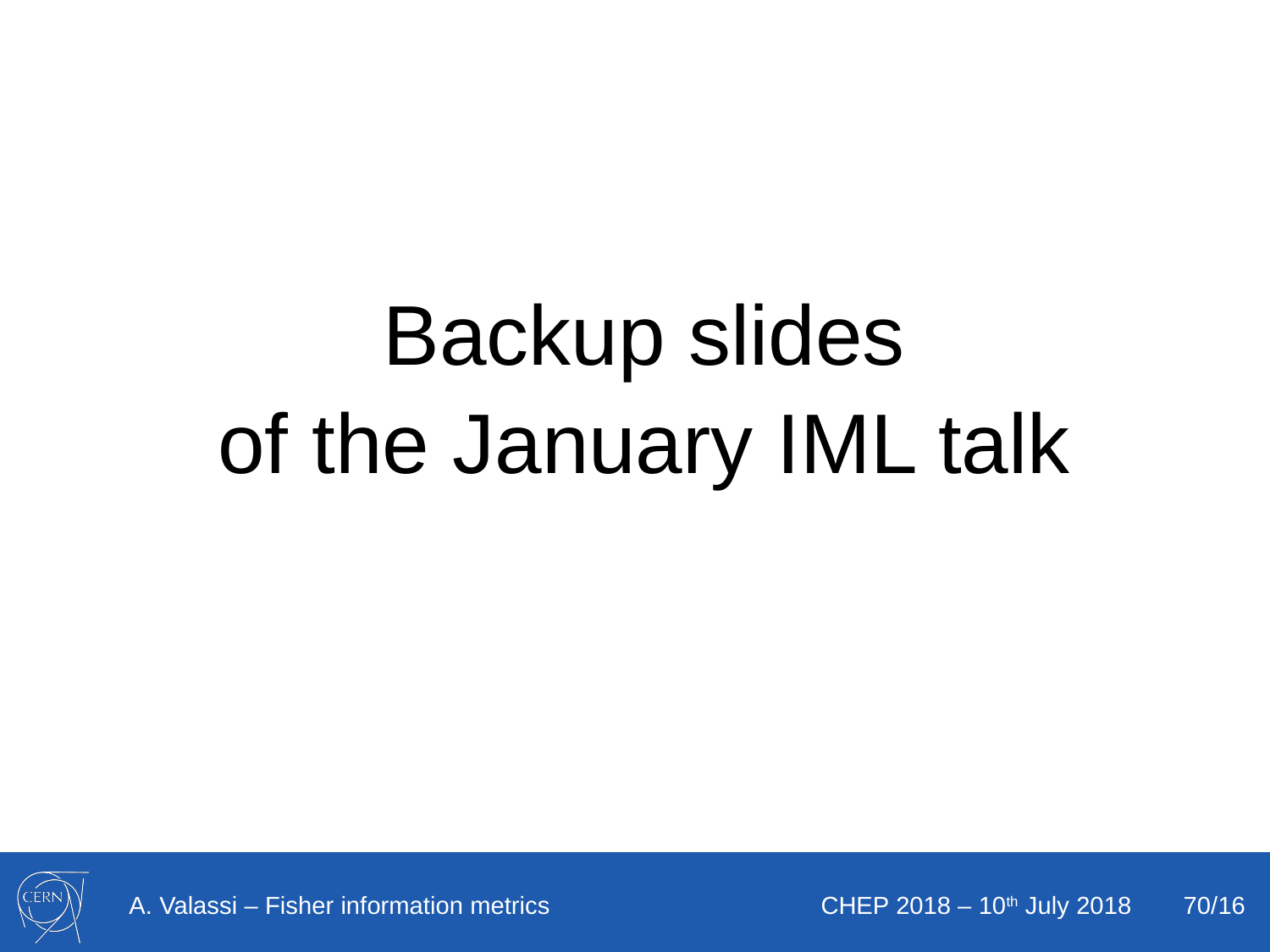

Backup slides
of the January IML talk